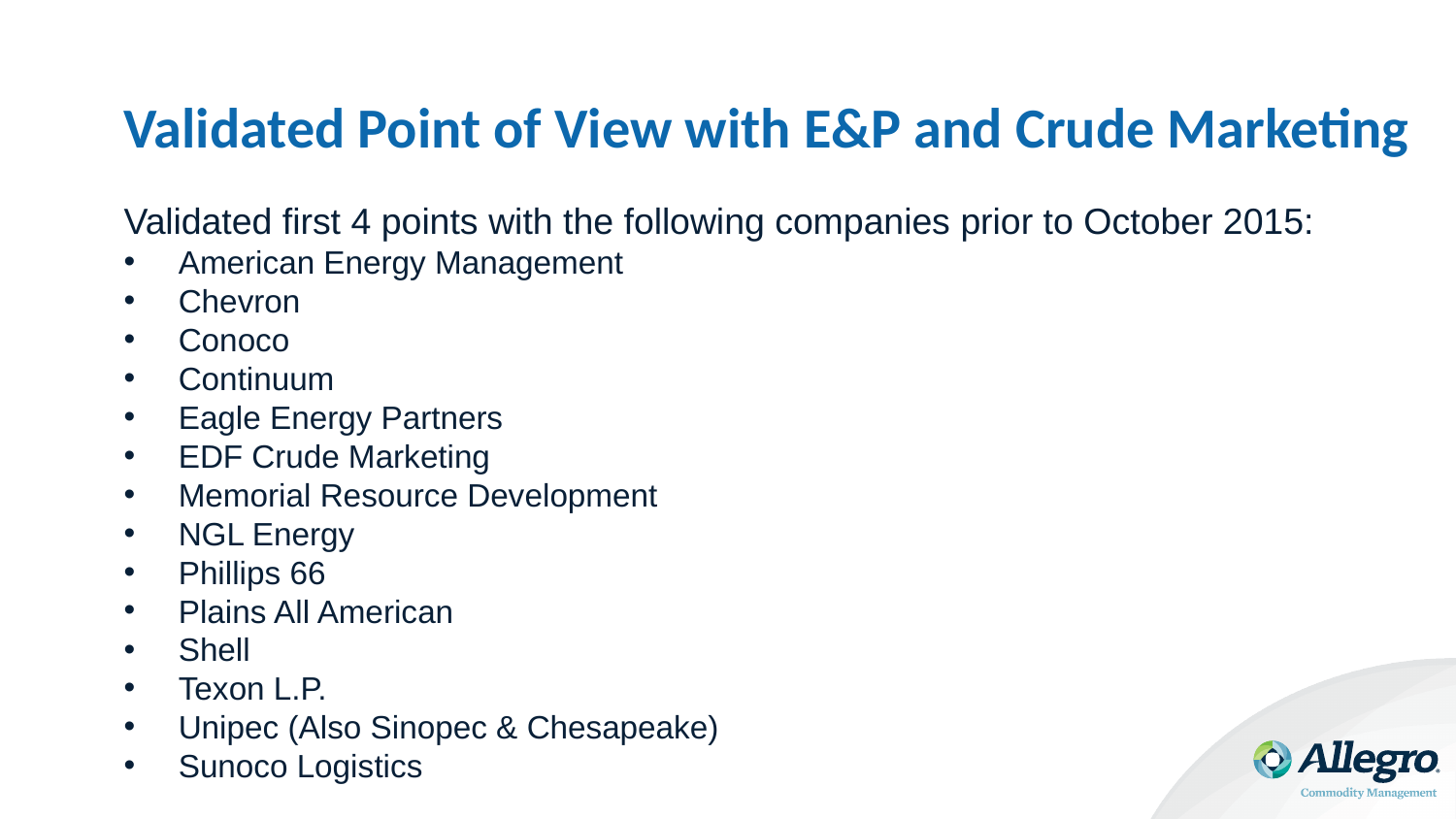

# Validated Point of View with E&P and Crude Marketing
Validated first 4 points with the following companies prior to October 2015:
American Energy Management
Chevron
Conoco
Continuum
Eagle Energy Partners
EDF Crude Marketing
Memorial Resource Development
NGL Energy
Phillips 66
Plains All American
Shell
Texon L.P.
Unipec (Also Sinopec & Chesapeake)
Sunoco Logistics